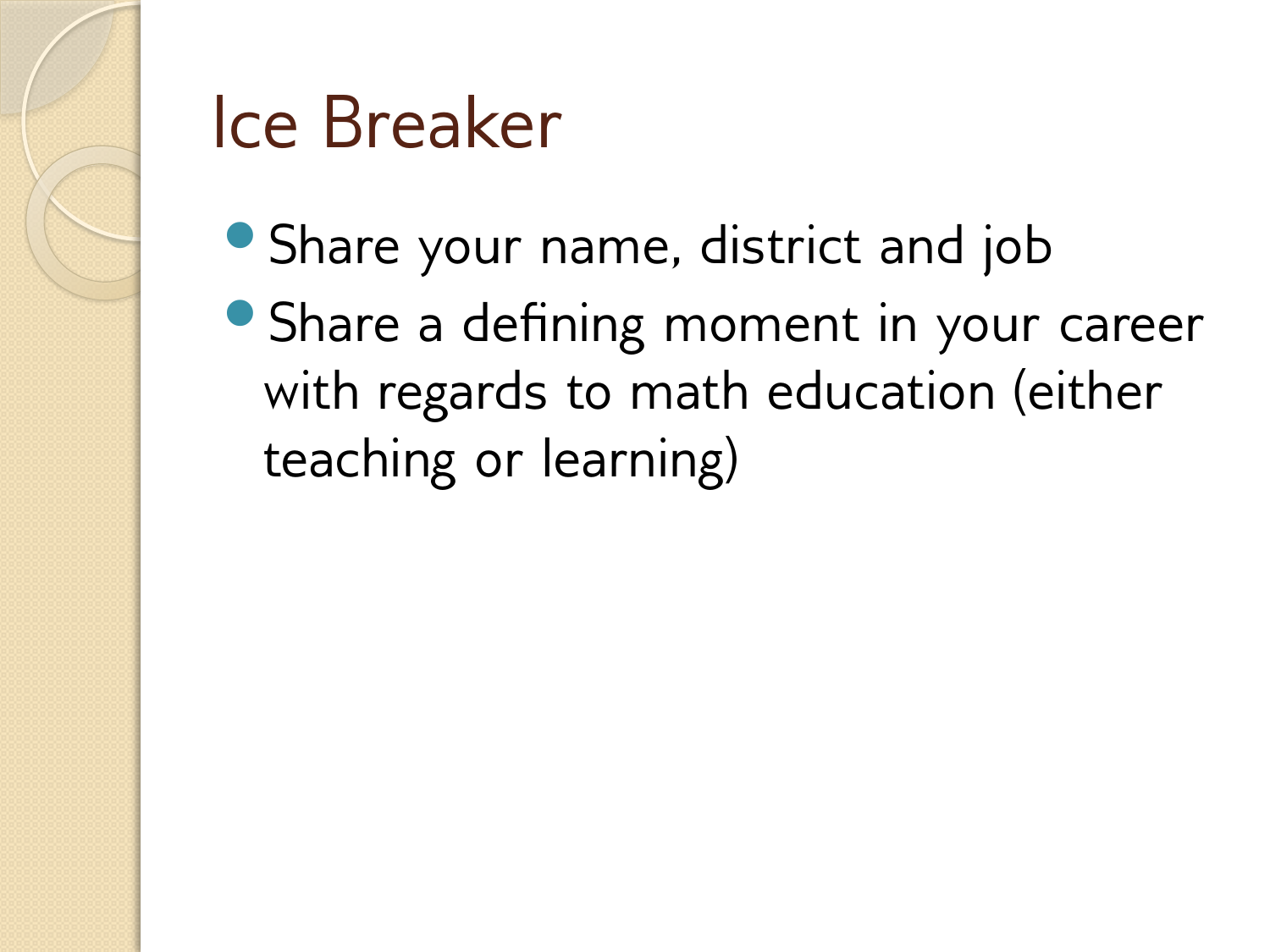

# Ice Breaker
Share your name, district and job
Share a defining moment in your career with regards to math education (either teaching or learning)